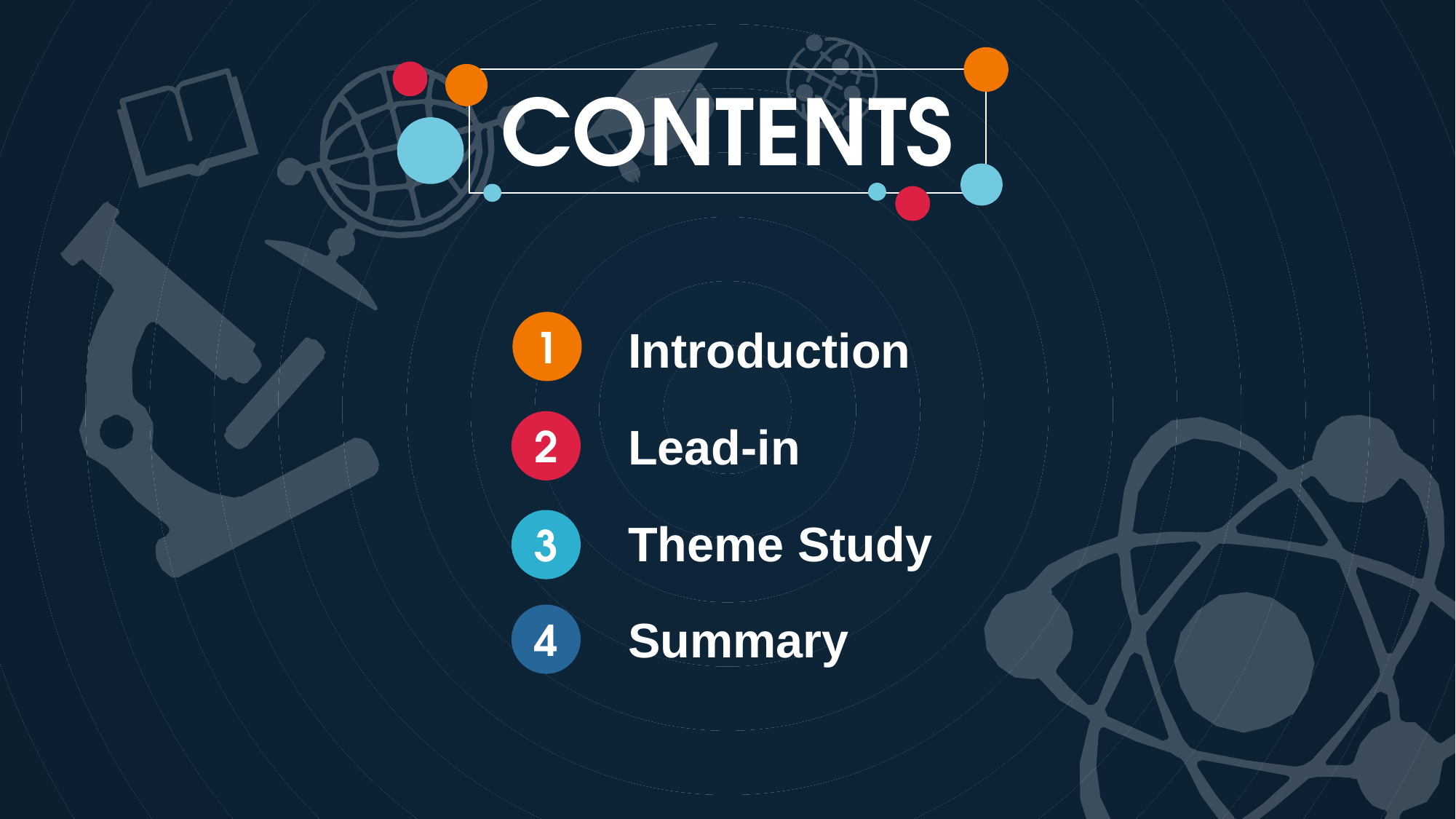

CONTENTS

1
Introduction
Lead-in
2
Theme Study
3
Summary
4